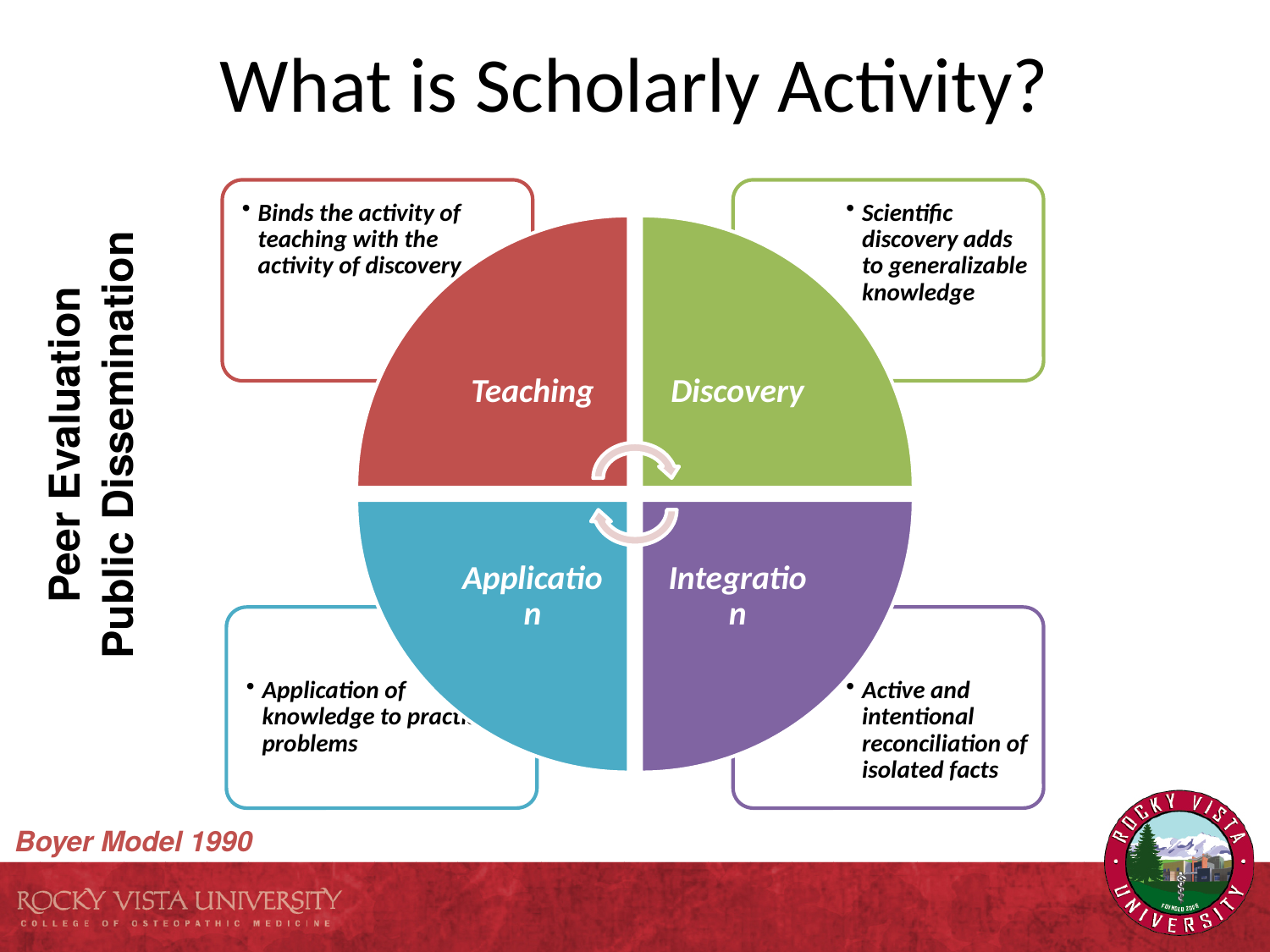

# What is Scholarly Activity?
Active and intentional reconciliation of isolated facts
Application of knowledge to practical problems
Scientific discovery adds to generalizable knowledge
Binds the activity of teaching with the activity of discovery
Teaching
Discovery
Integration
Application
Public Dissemination
Peer Evaluation
Boyer Model 1990